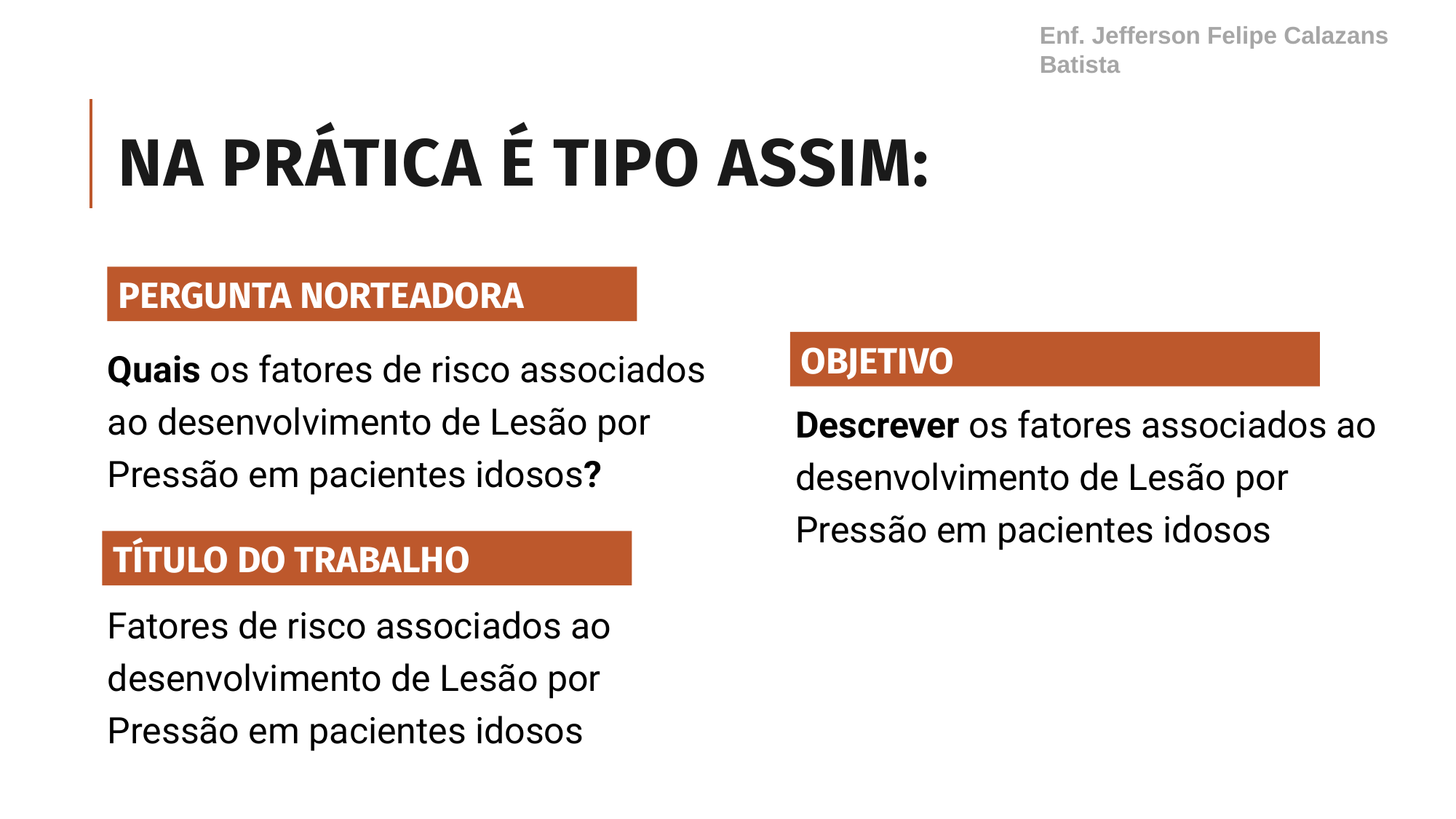

Enf. Jefferson Felipe Calazans Batista
# NA PRÁTICA É TIPO ASSIM:
PERGUNTA NORTEADORA
Quais os fatores de risco associados ao desenvolvimento de Lesão por Pressão em pacientes idosos?
OBJETIVO
Descrever os fatores associados ao desenvolvimento de Lesão por Pressão em pacientes idosos
TÍTULO DO TRABALHO
Fatores de risco associados ao desenvolvimento de Lesão por Pressão em pacientes idosos